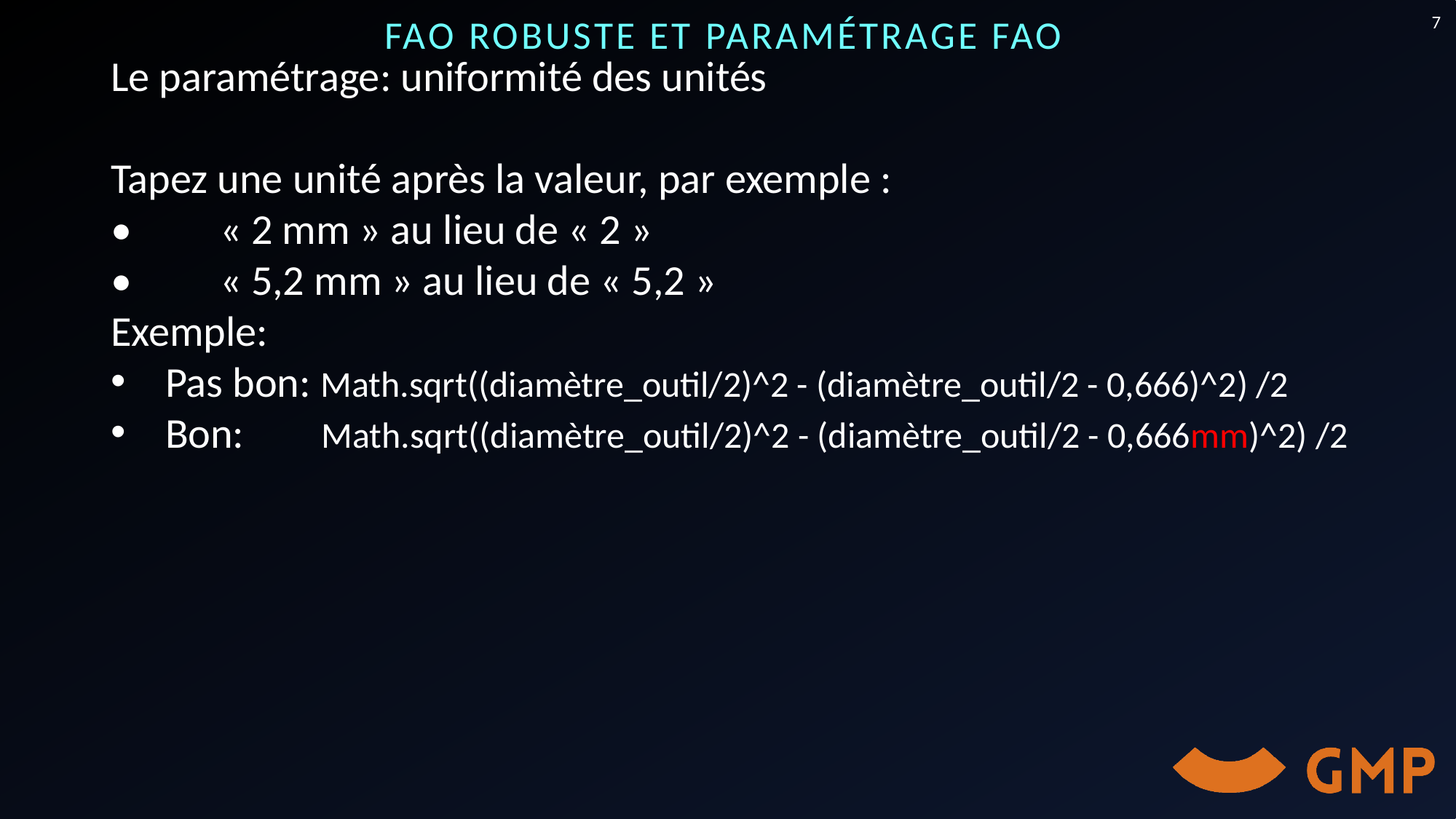

7
FAO robuste et paramétrage FAO
Le paramétrage: uniformité des unités

Tapez une unité après la valeur, par exemple :
•	« 2 mm » au lieu de « 2 »
•	« 5,2 mm » au lieu de « 5,2 »
Exemple:
Pas bon: Math.sqrt((diamètre_outil/2)^2 - (diamètre_outil/2 - 0,666)^2) /2
Bon:        Math.sqrt((diamètre_outil/2)^2 - (diamètre_outil/2 - 0,666mm)^2) /2